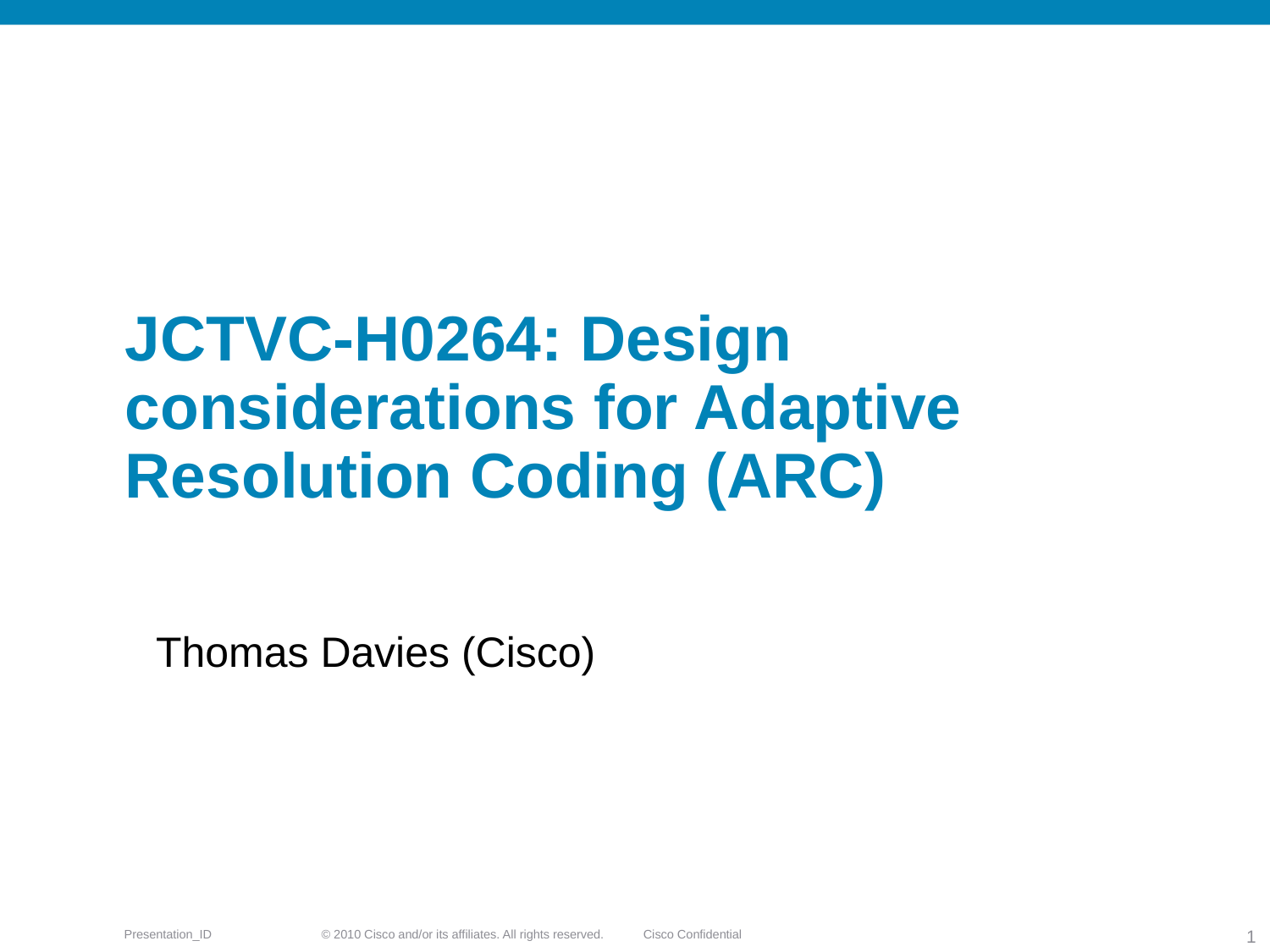

# JCTVC-H0264: Design considerations for Adaptive Resolution Coding (ARC)
Thomas Davies (Cisco)